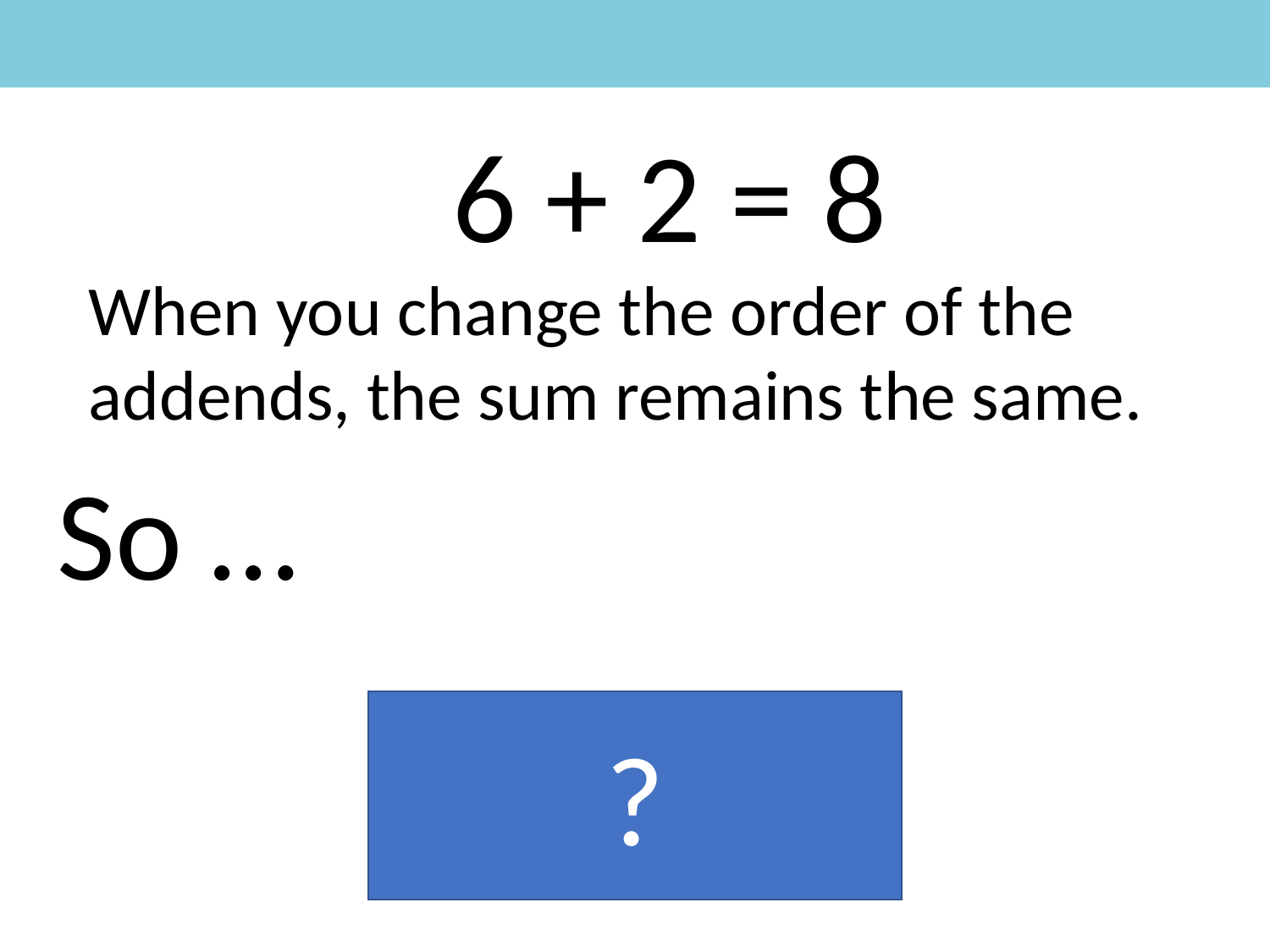

6 + 2 = 8
When you change the order of the addends, the sum remains the same.
So …
?
2 + 6 = 8